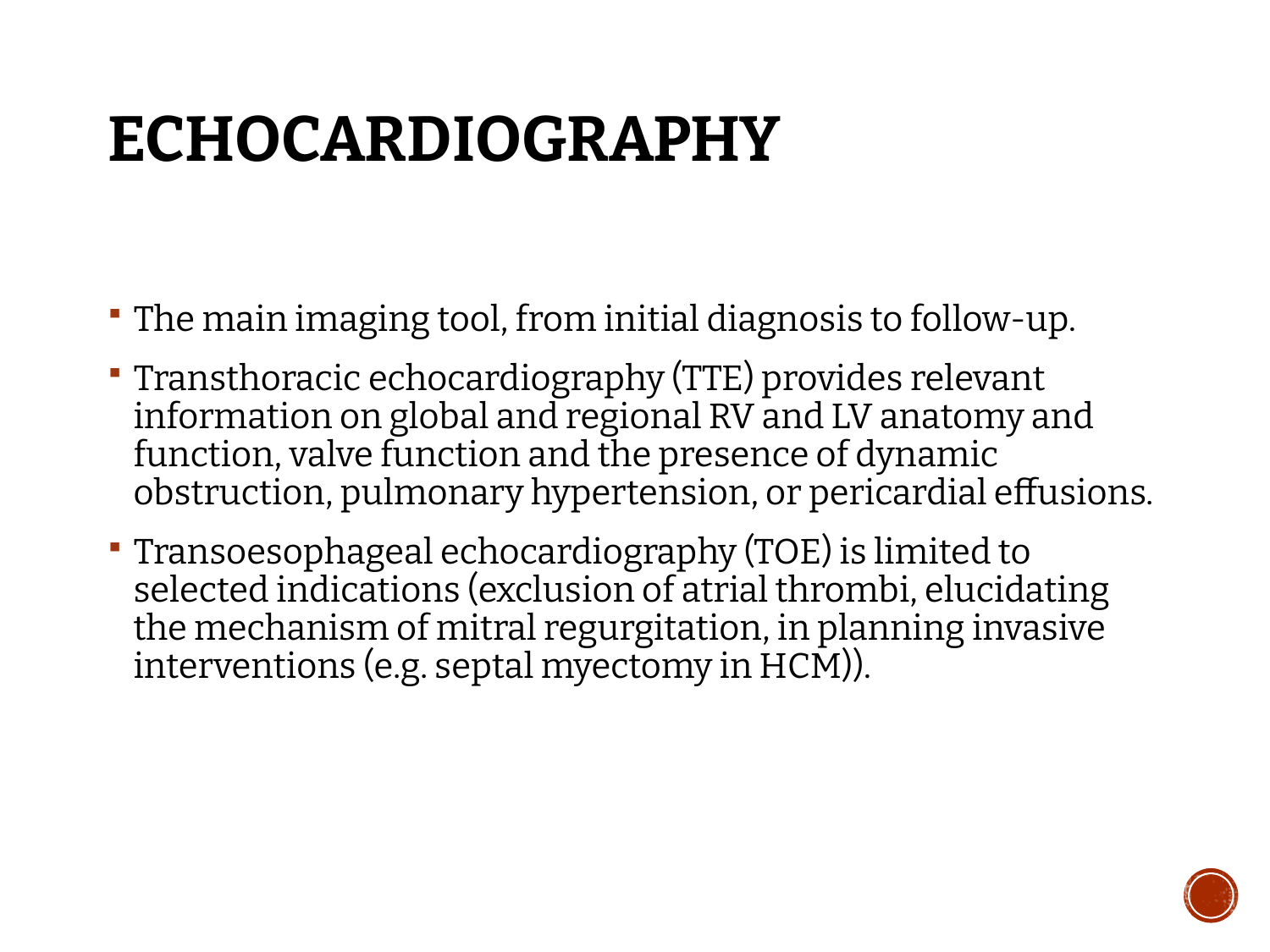

# Echocardiography
The main imaging tool, from initial diagnosis to follow-up.
Transthoracic echocardiography (TTE) provides relevant information on global and regional RV and LV anatomy and function, valve function and the presence of dynamic obstruction, pulmonary hypertension, or pericardial effusions.
Transoesophageal echocardiography (TOE) is limited to selected indications (exclusion of atrial thrombi, elucidating the mechanism of mitral regurgitation, in planning invasive interventions (e.g. septal myectomy in HCM)).